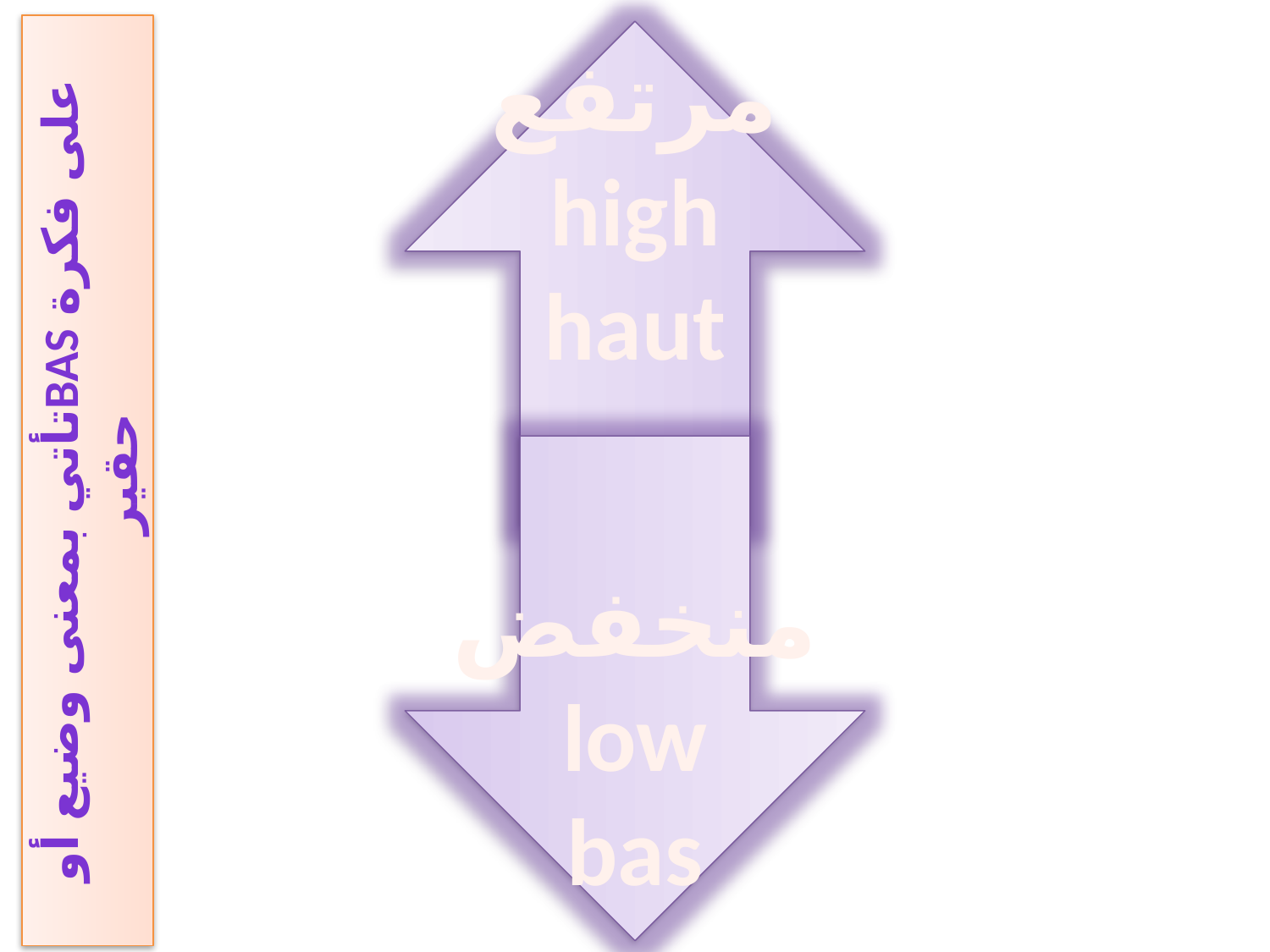

مرتفع
high
haut

على فكرة basتأتي بمعنى وضيع أو حقير

منخفض
low
bas